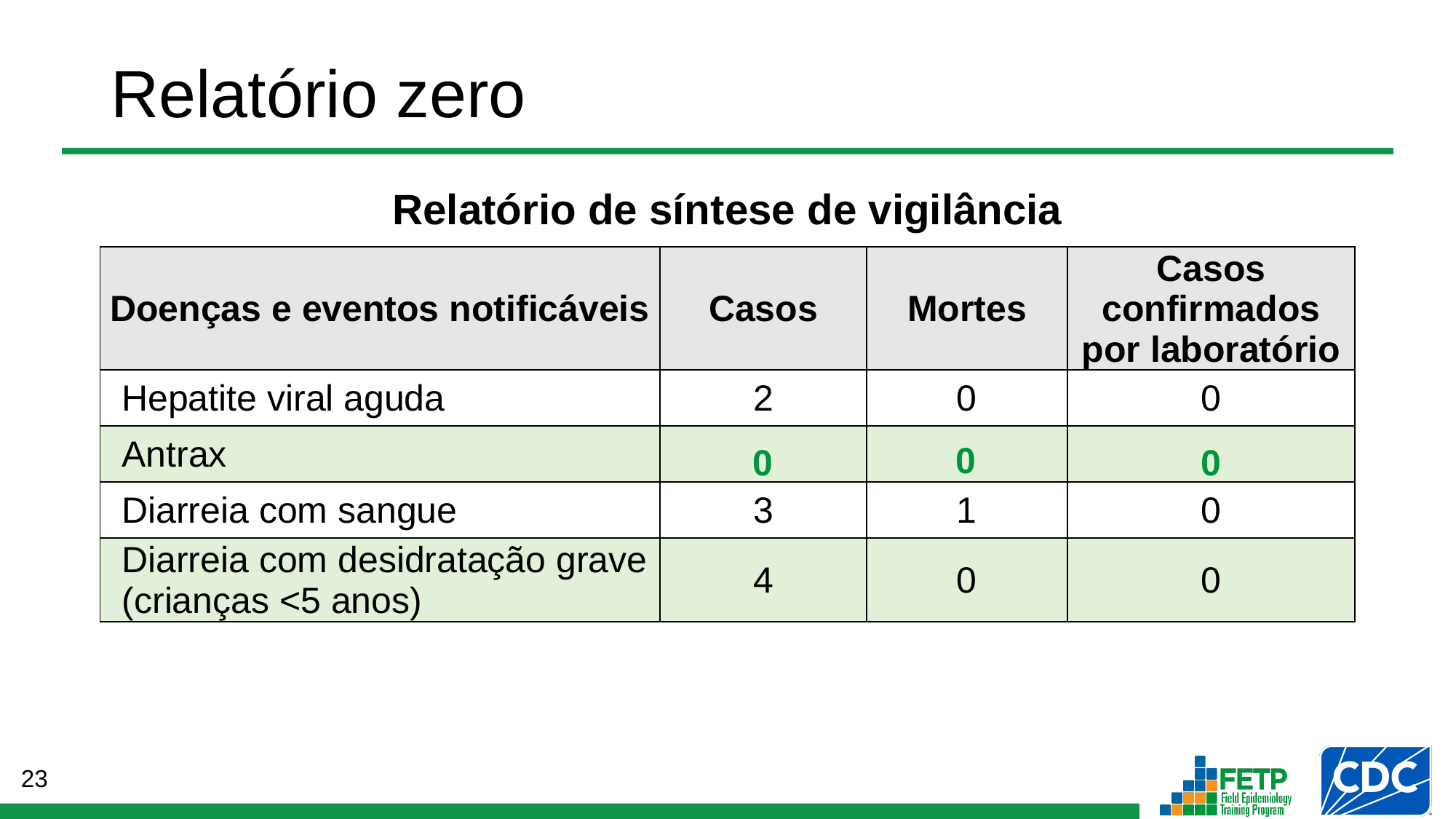

# Relatório zero
Relatório de síntese de vigilância
| Doenças e eventos notificáveis | Casos | Mortes | Casos confirmados por laboratório |
| --- | --- | --- | --- |
| Hepatite viral aguda | 2 | 0 | 0 |
| Antrax |  |  |  |
| Diarreia com sangue | 3 | 1 | 0 |
| Diarreia com desidratação grave (crianças <5 anos) | 4 | 0 | 0 |
0
0
0